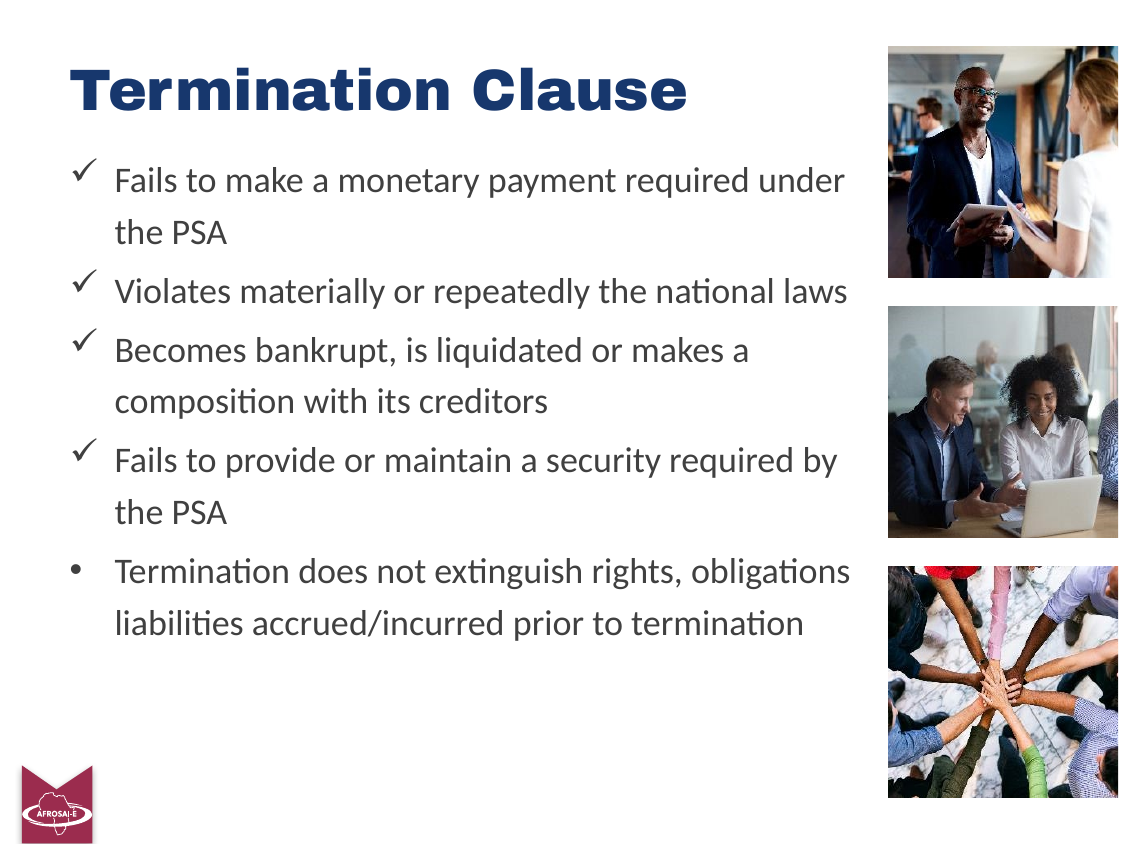

# Termination Clause
Fails to make a monetary payment required under the PSA
Violates materially or repeatedly the national laws
Becomes bankrupt, is liquidated or makes a  composition with its creditors
Fails to provide or maintain a security required by the PSA
Termination does not extinguish rights, obligations liabilities accrued/incurred prior to termination